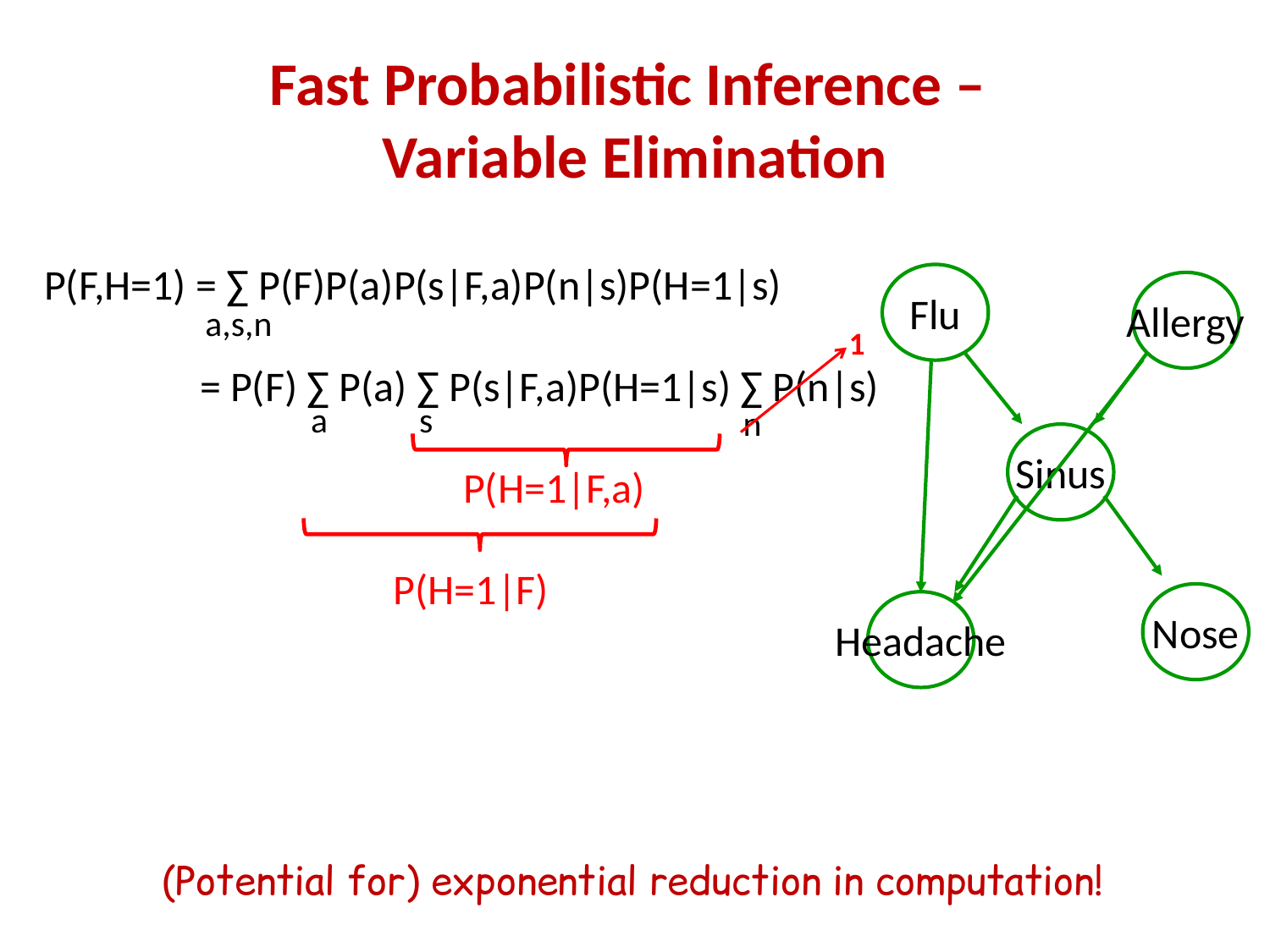

# Fast Probabilistic Inference – Variable Elimination

P(F,H=1) = ∑ P(F)P(a)P(s|F,a)P(n|s)P(H=1|s)

	   = P(F) ∑ P(a) ∑ P(s|F,a)P(H=1|s) ∑ P(n|s)

			    P(H=1|F,a)

		          P(H=1|F)

Flu
Allergy
a,s,n

1

a
s
n
Sinus

Nose
Headache
(Potential for) exponential reduction in computation!